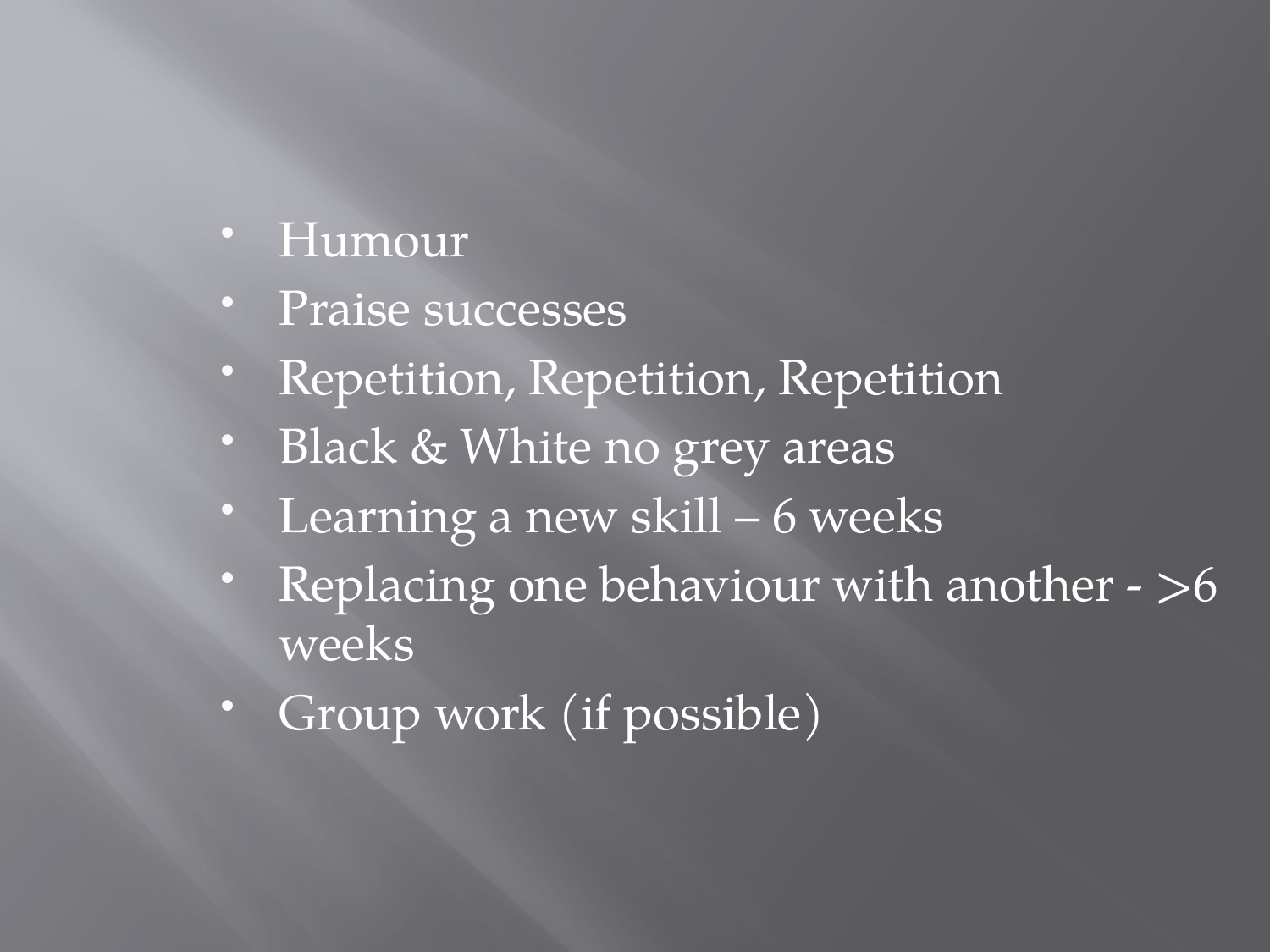

Humour
Praise successes
Repetition, Repetition, Repetition
Black & White no grey areas
Learning a new skill – 6 weeks
Replacing one behaviour with another - >6 weeks
Group work (if possible)